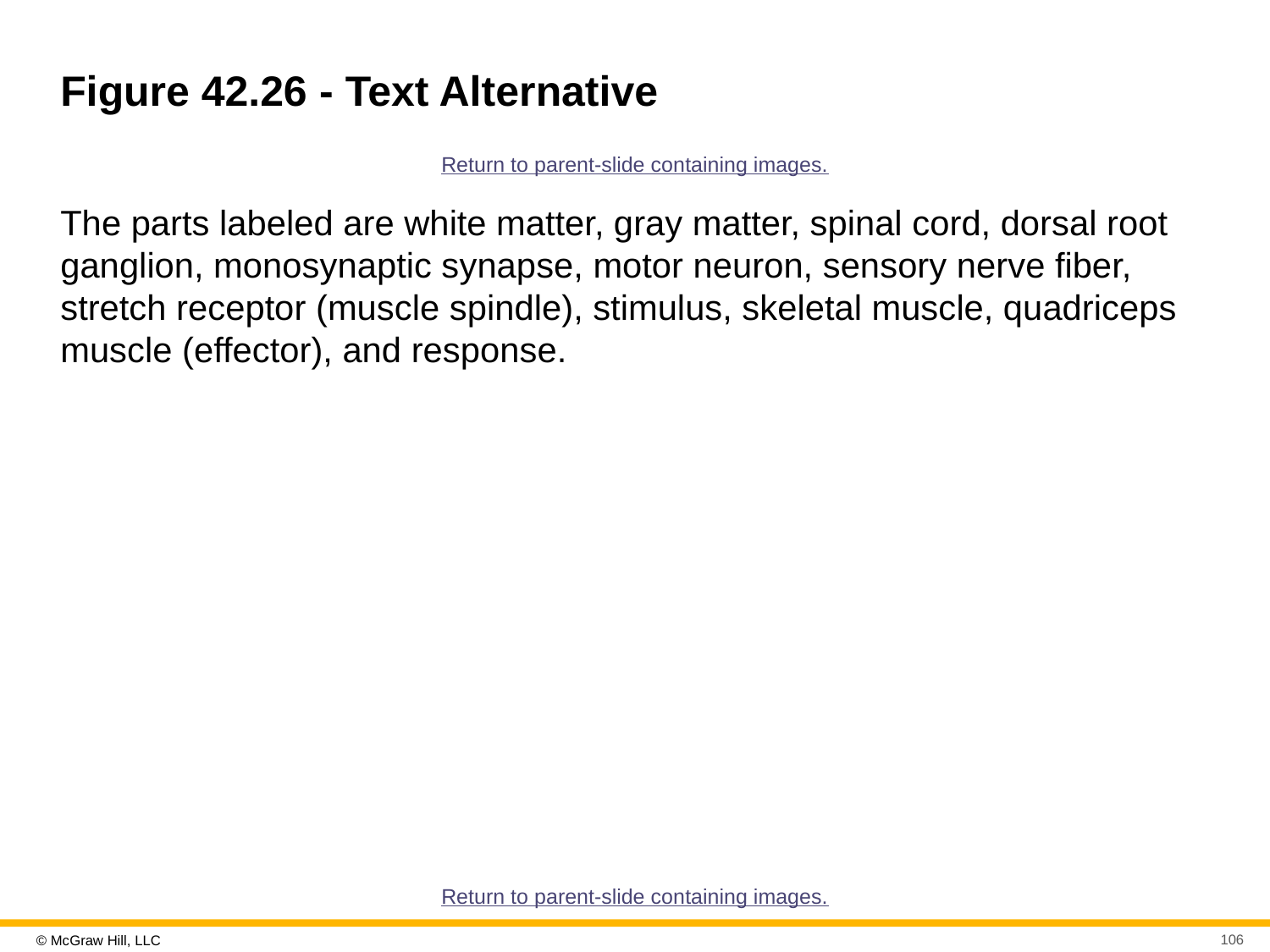

# Figure 42.26 - Text Alternative
Return to parent-slide containing images.
The parts labeled are white matter, gray matter, spinal cord, dorsal root ganglion, monosynaptic synapse, motor neuron, sensory nerve fiber, stretch receptor (muscle spindle), stimulus, skeletal muscle, quadriceps muscle (effector), and response.
Return to parent-slide containing images.
106